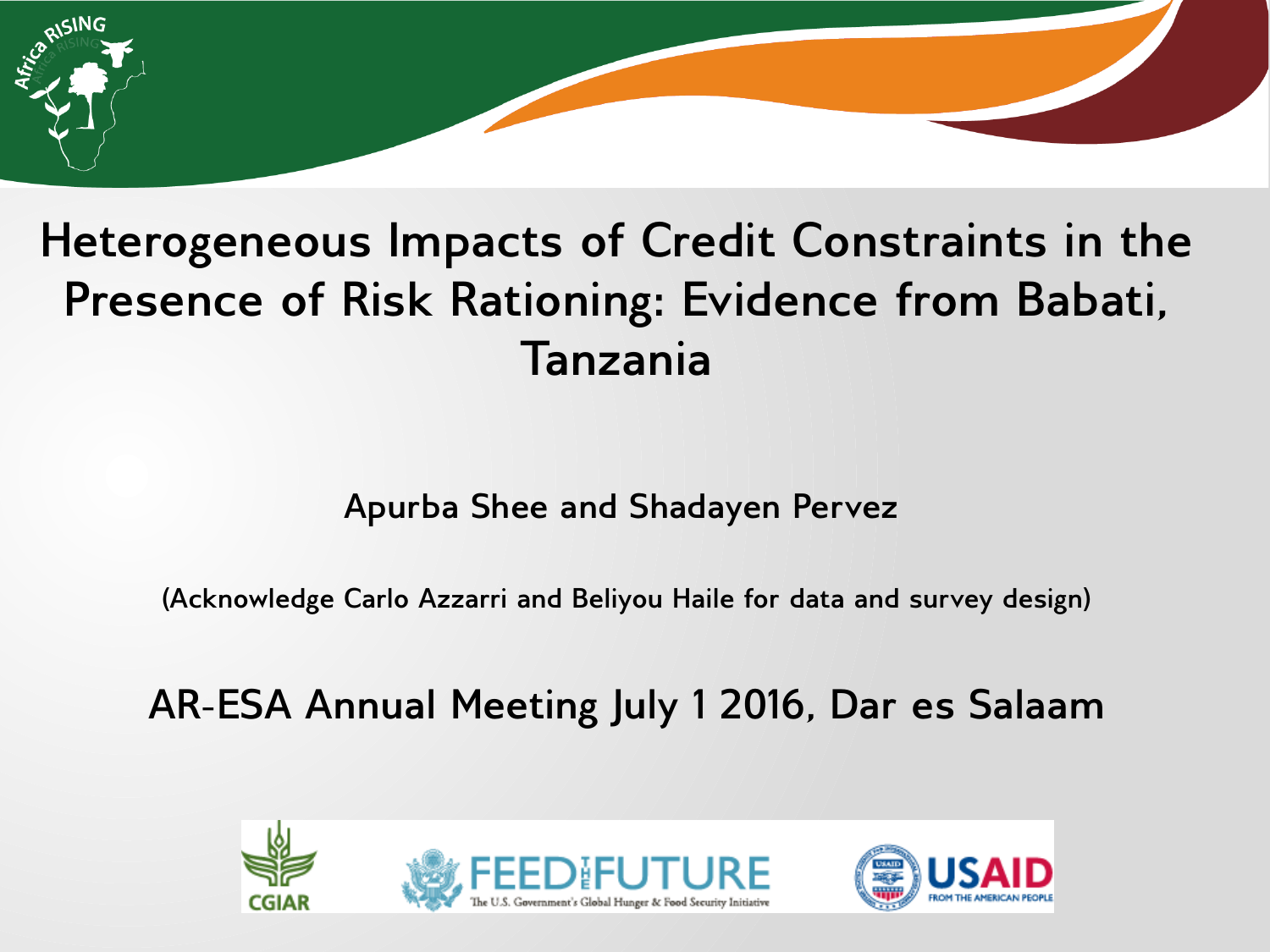

Heterogeneous Impacts of Credit Constraints in the Presence of Risk Rationing: Evidence from Babati, Tanzania

Apurba Shee and Shadayen Pervez

(Acknowledge Carlo Azzarri and Beliyou Haile for data and survey design)

AR-ESA Annual Meeting July 1 2016, Dar es Salaam